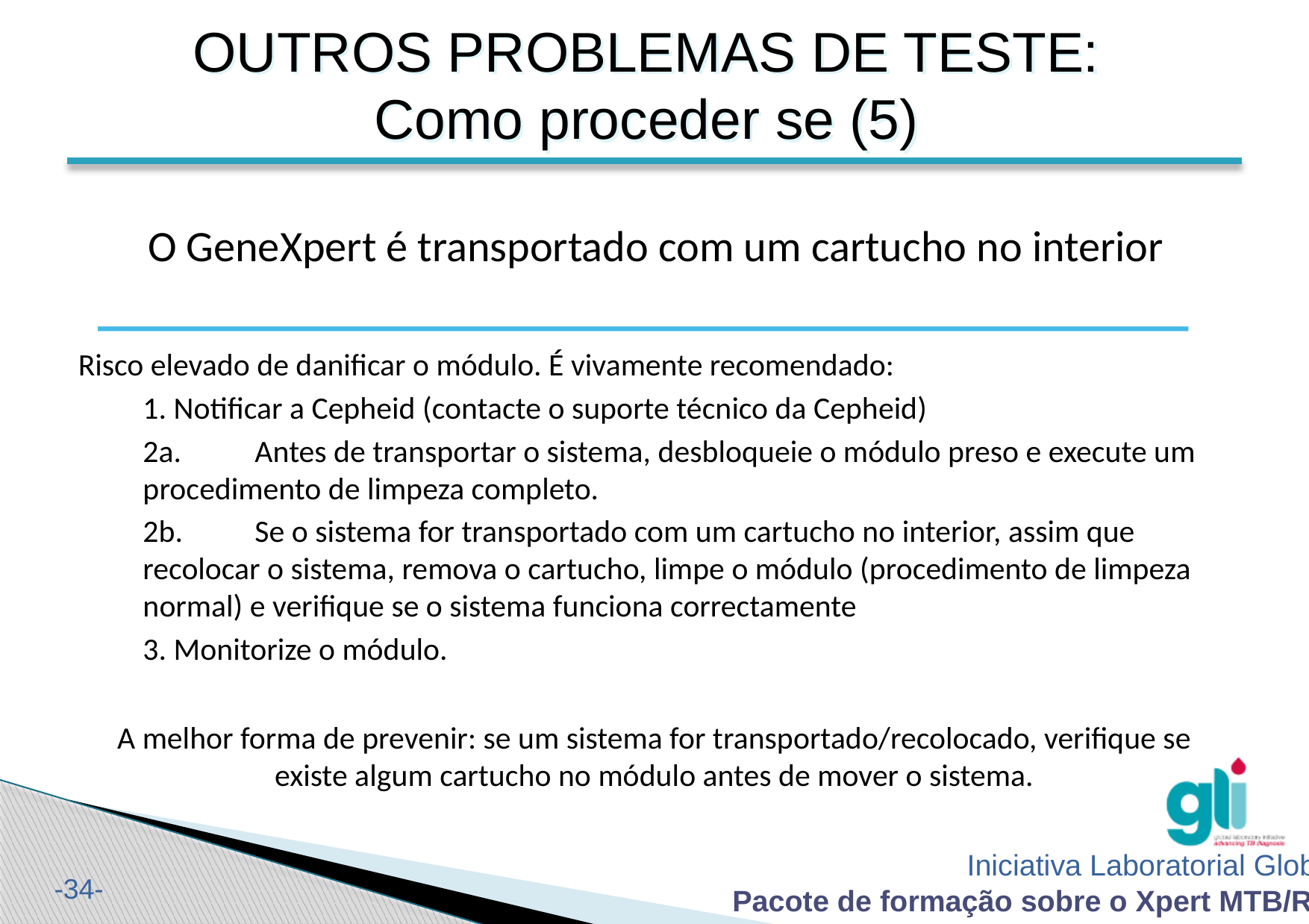

OUTROS PROBLEMAS DE TESTE:
Como proceder se (5)
O GeneXpert é transportado com um cartucho no interior

Risco elevado de danificar o módulo. É vivamente recomendado:
1. Notificar a Cepheid (contacte o suporte técnico da Cepheid)
2a.	Antes de transportar o sistema, desbloqueie o módulo preso e execute um procedimento de limpeza completo.
2b.	Se o sistema for transportado com um cartucho no interior, assim que recolocar o sistema, remova o cartucho, limpe o módulo (procedimento de limpeza normal) e verifique se o sistema funciona correctamente
3. Monitorize o módulo.

A melhor forma de prevenir: se um sistema for transportado/recolocado, verifique se existe algum cartucho no módulo antes de mover o sistema.